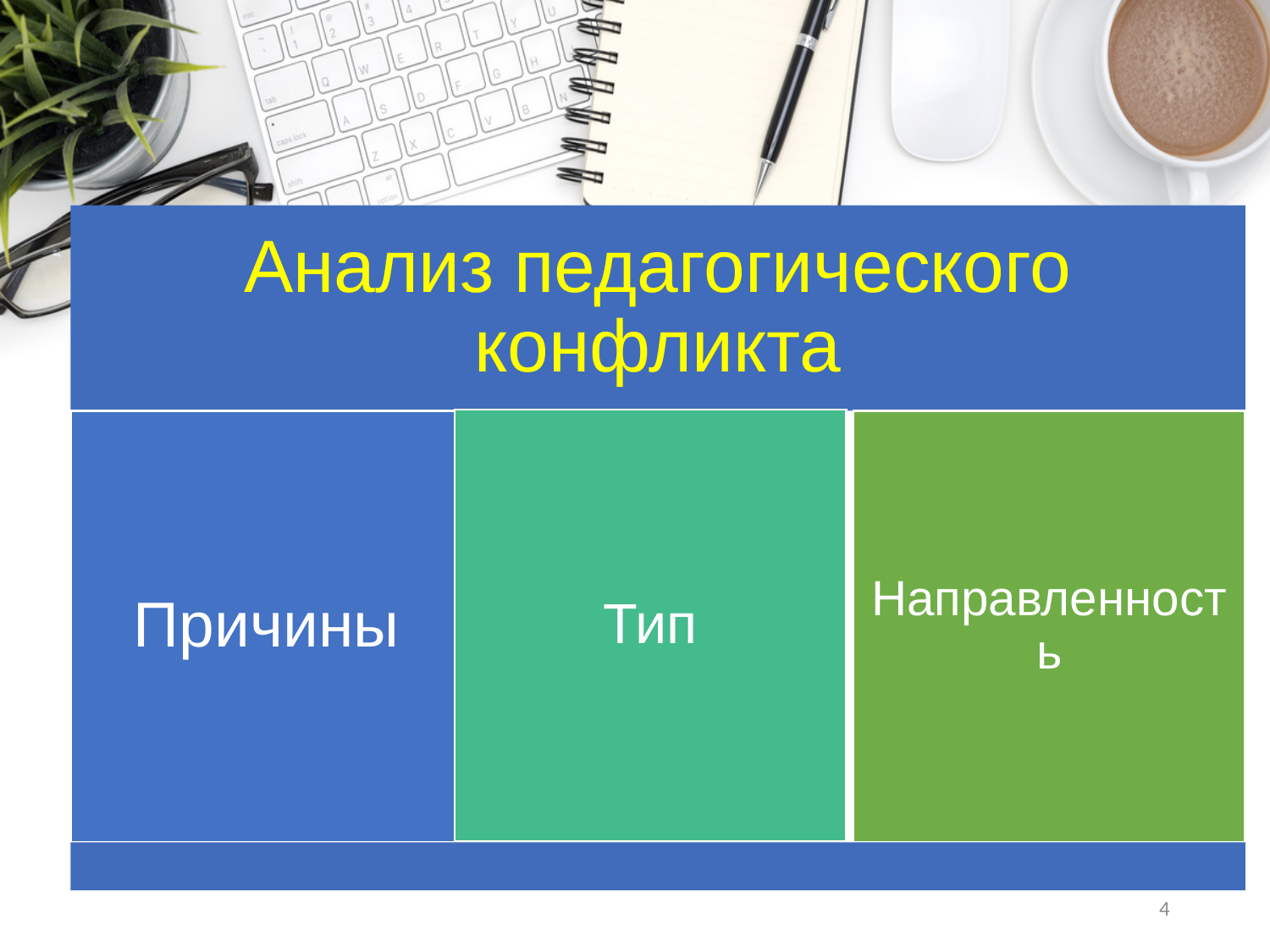

Анализ педагогического конфликта
Причины
Тип
Направленность
4